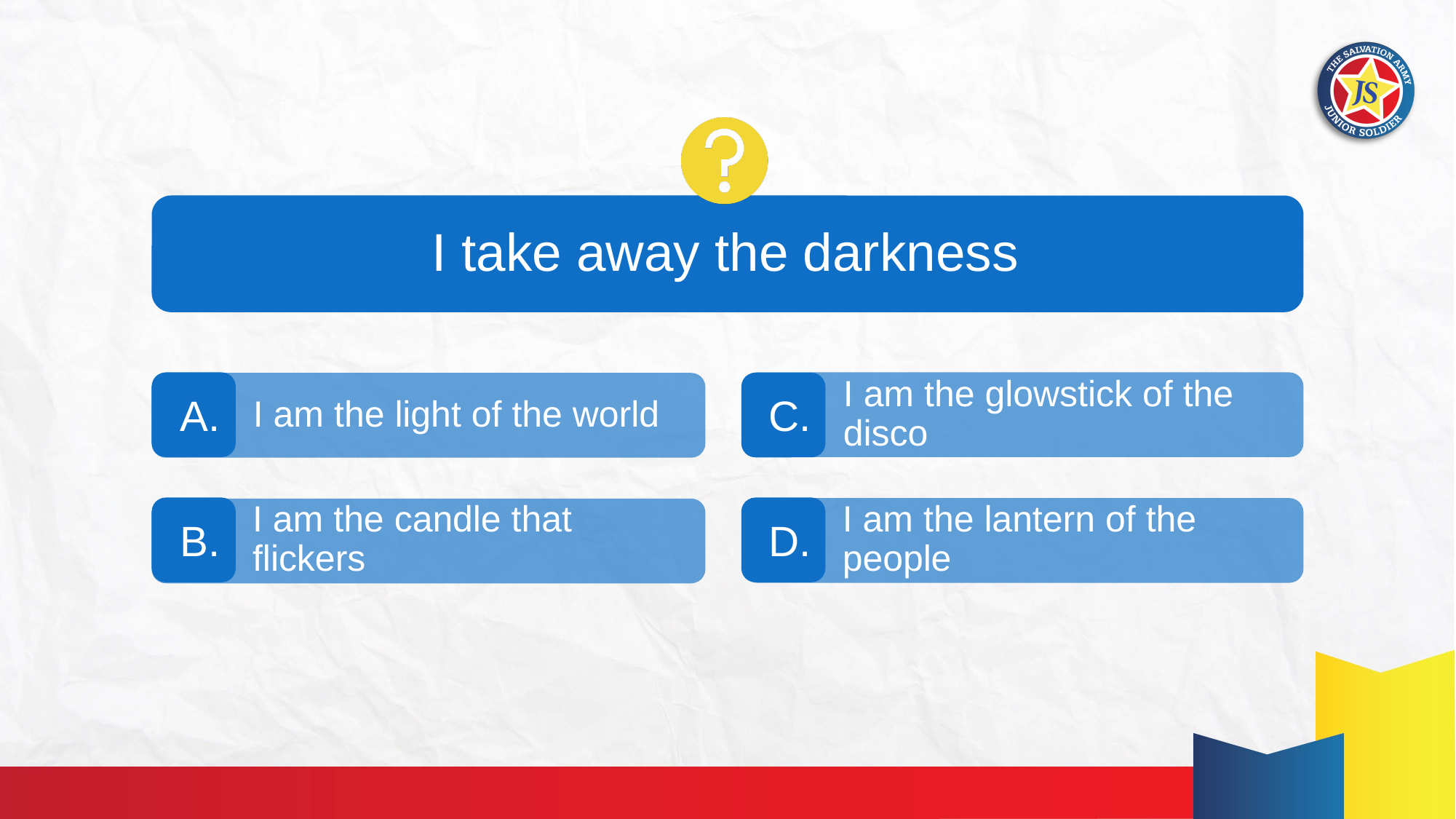

# I take away the darkness
I am the light of the world
I am the glowstick of the disco
I am the candle that flickers
I am the lantern of the people